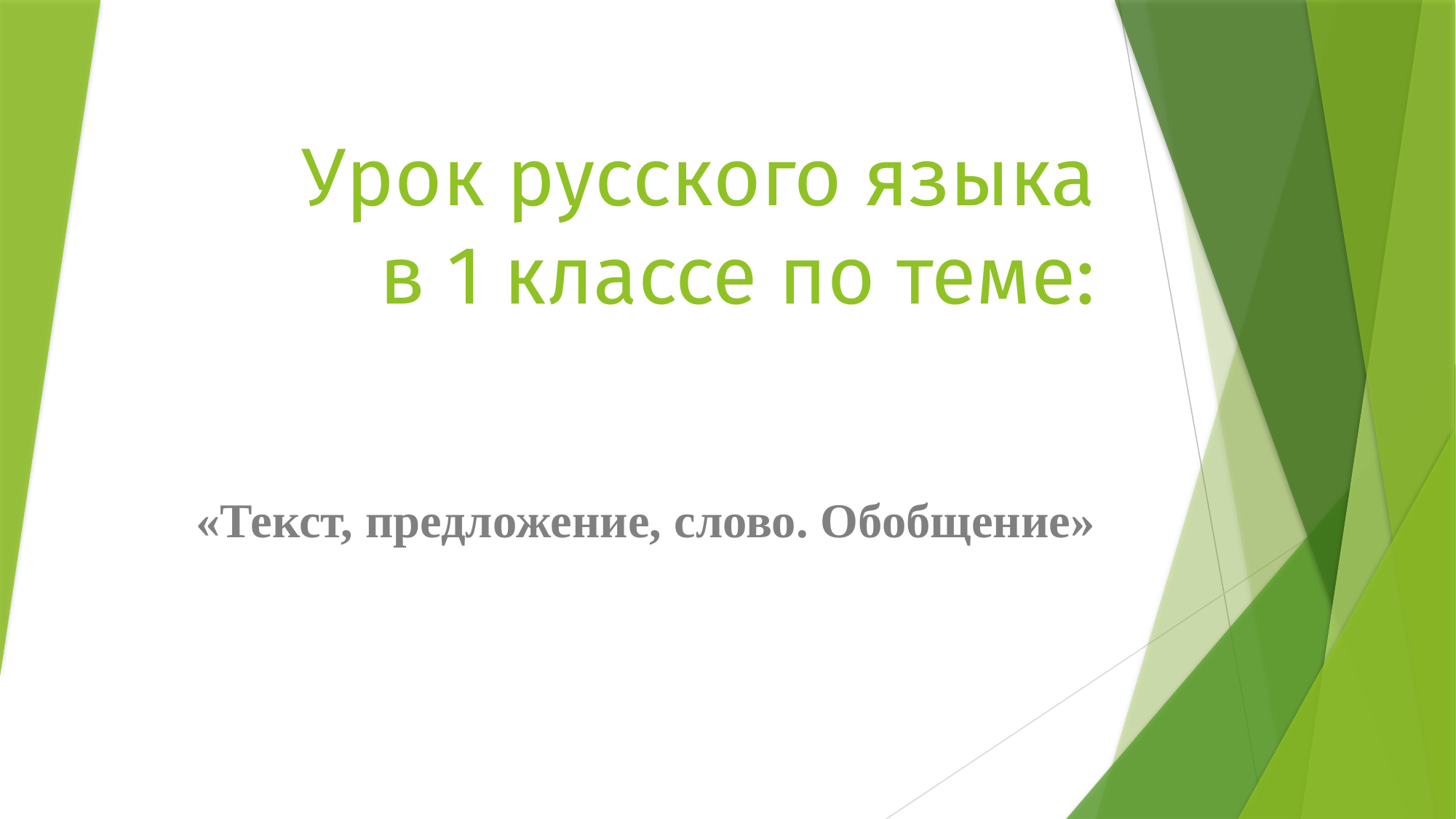

# Урок русского языка в 1 классе по теме:
«Текст, предложение, слово. Обобщение»